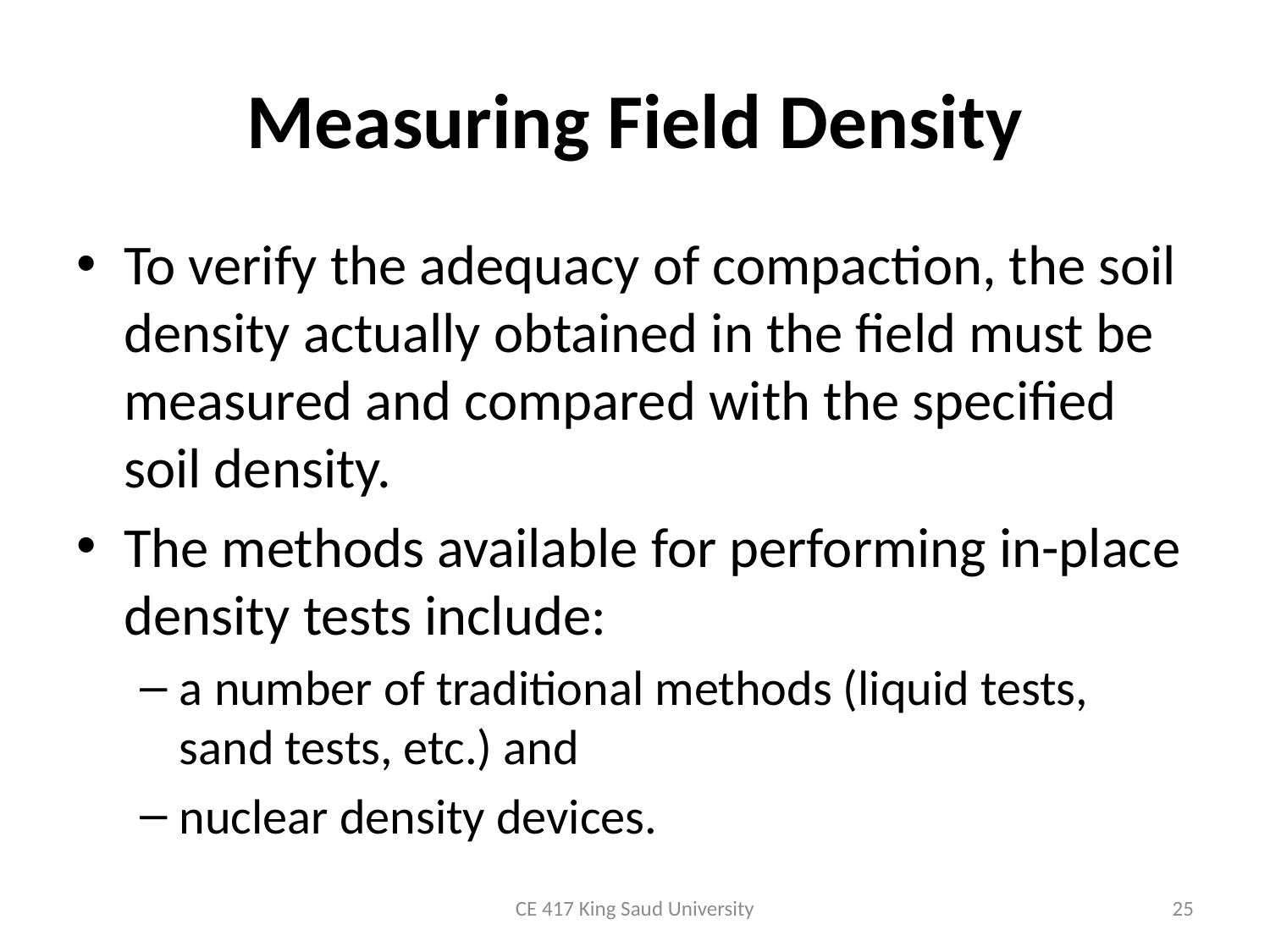

# Measuring Field Density
To verify the adequacy of compaction, the soil density actually obtained in the field must be measured and compared with the specified soil density.
The methods available for performing in-place density tests include:
a number of traditional methods (liquid tests, sand tests, etc.) and
nuclear density devices.
CE 417 King Saud University
25